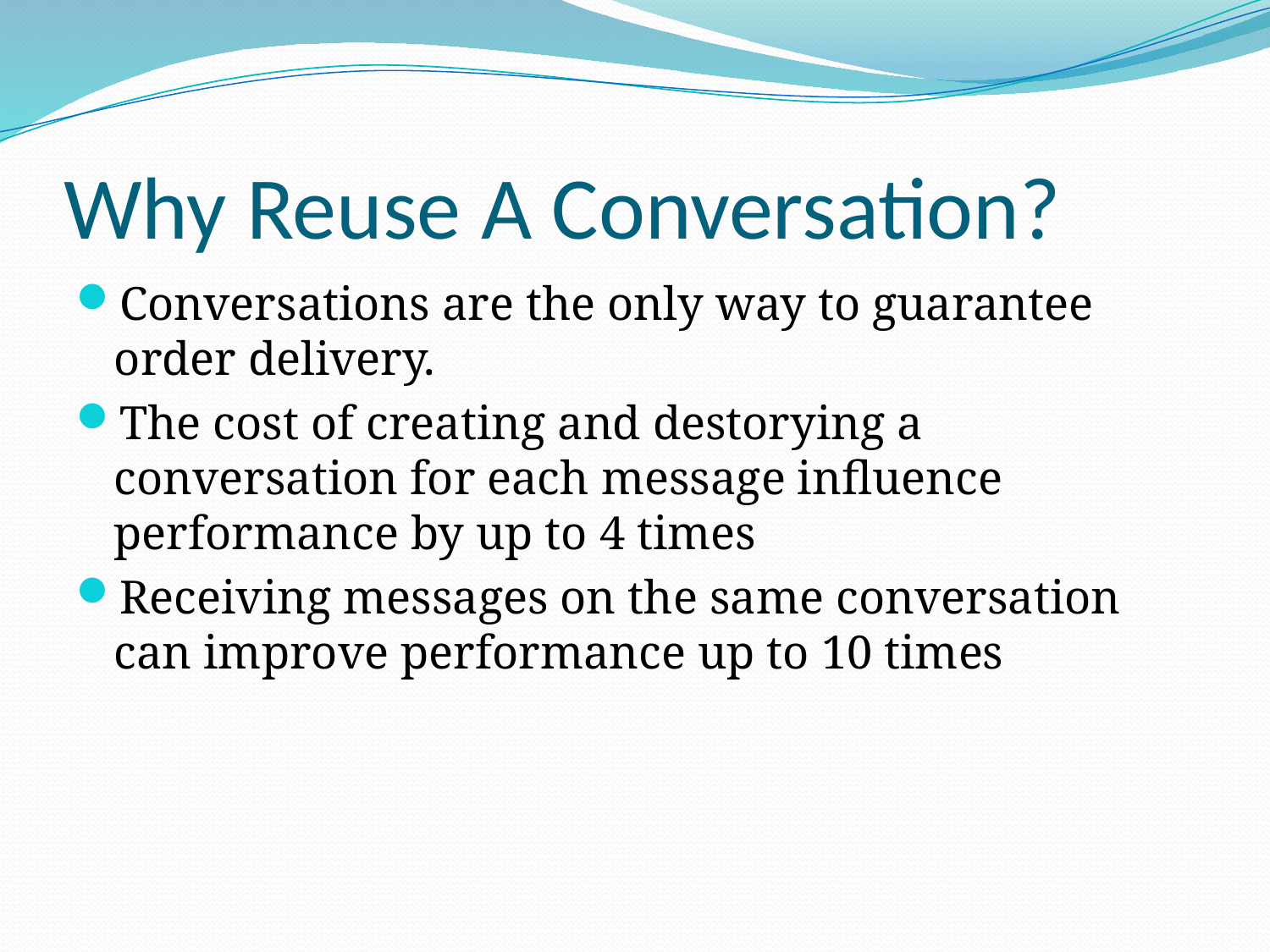

# Why Reuse A Conversation?
Conversations are the only way to guarantee order delivery.
The cost of creating and destorying a conversation for each message influence performance by up to 4 times
Receiving messages on the same conversation can improve performance up to 10 times